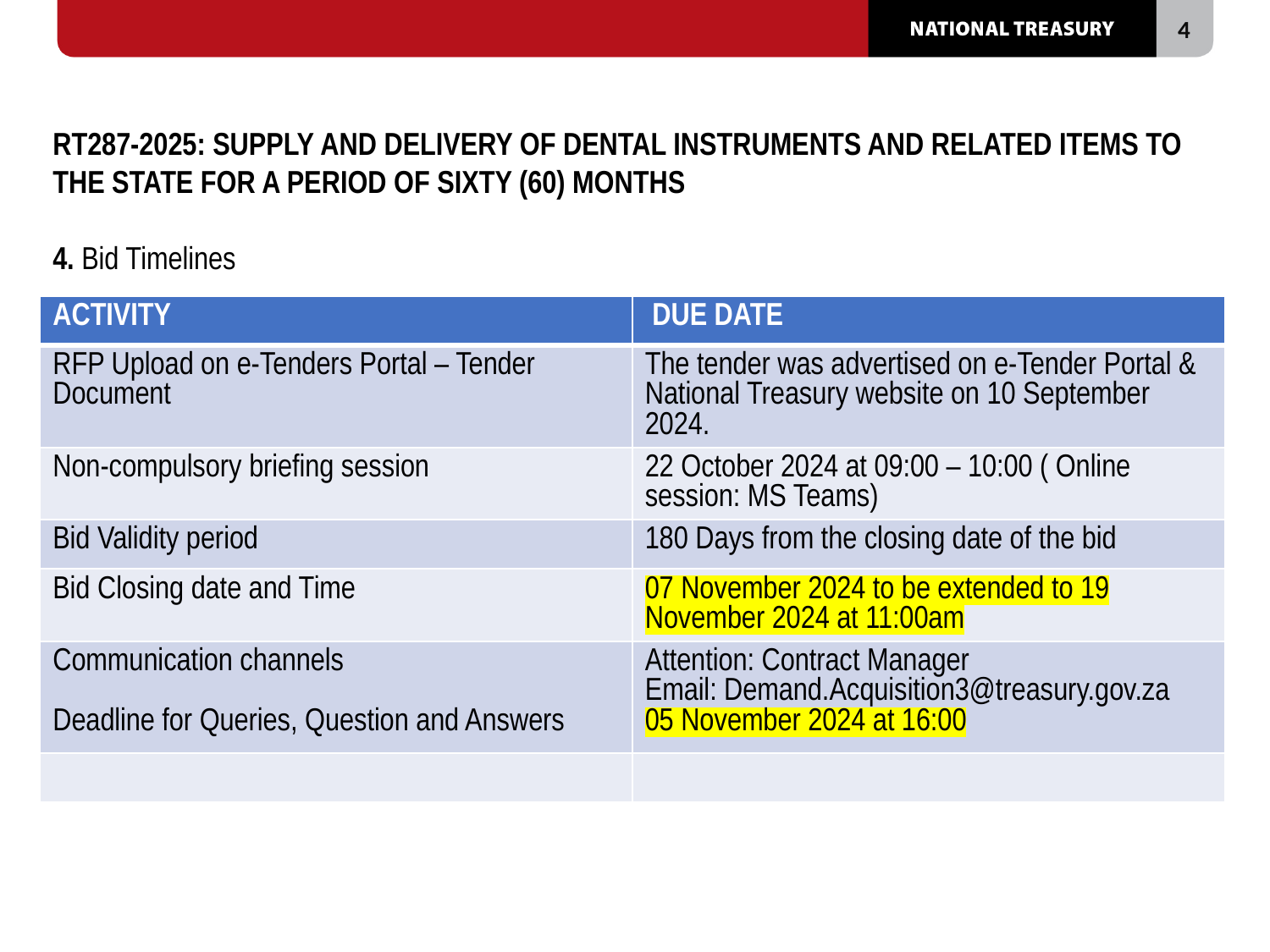

# RT287-2025: SUPPLY AND DELIVERY OF DENTAL INSTRUMENTS AND RELATED ITEMS TO THE STATE FOR A PERIOD OF SIXTY (60) MONTHS 4. Bid Timelines
| ACTIVITY | DUE DATE |
| --- | --- |
| RFP Upload on e-Tenders Portal – Tender Document | The tender was advertised on e-Tender Portal & National Treasury website on 10 September 2024. |
| Non-compulsory briefing session | 22 October 2024 at 09:00 – 10:00 ( Online session: MS Teams) |
| Bid Validity period | 180 Days from the closing date of the bid |
| Bid Closing date and Time | 07 November 2024 to be extended to 19 November 2024 at 11:00am |
| Communication channels Deadline for Queries, Question and Answers | Attention: Contract Manager Email: Demand.Acquisition3@treasury.gov.za 05 November 2024 at 16:00 |
|  |  |